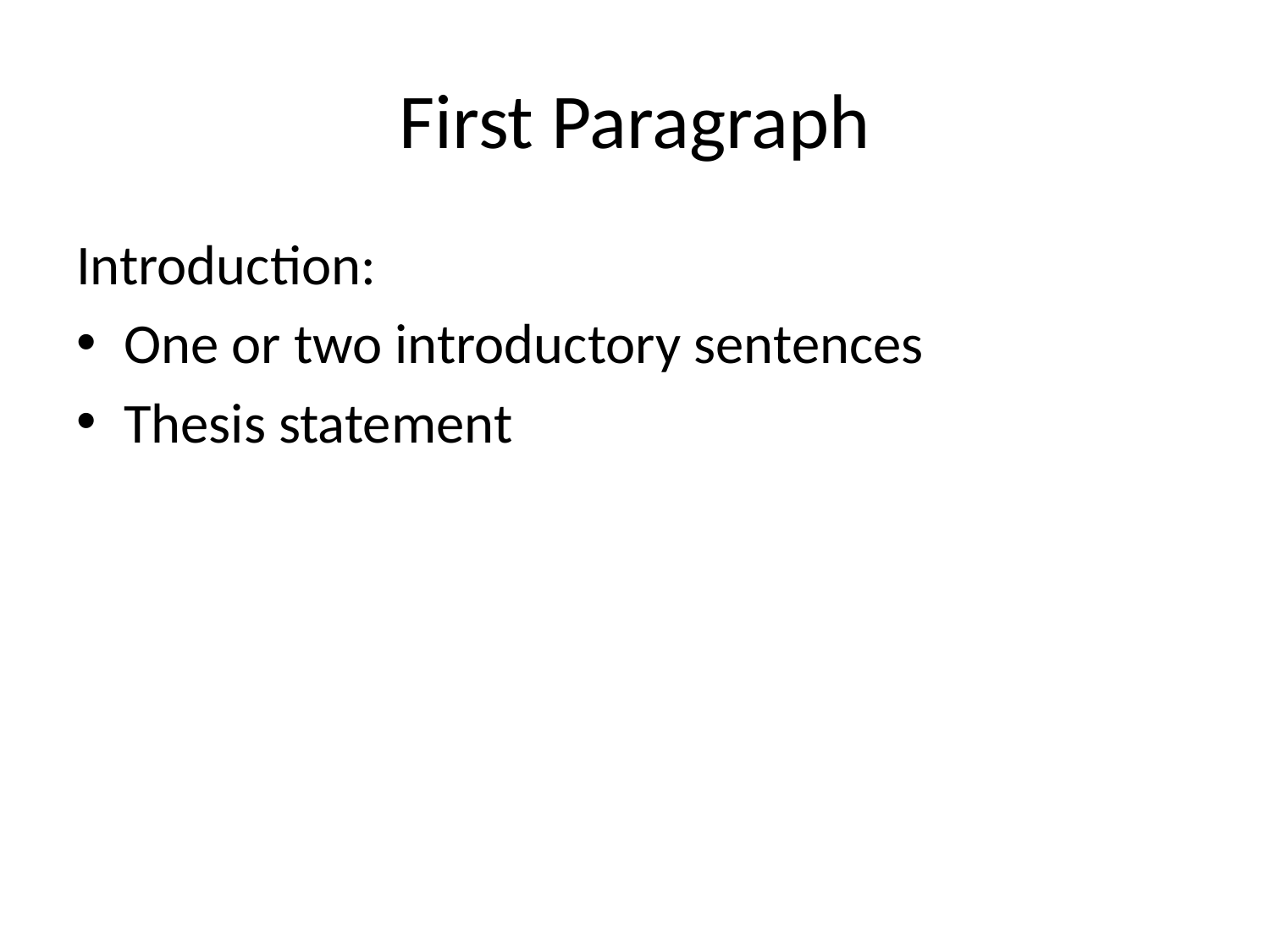

# First Paragraph
Introduction:
One or two introductory sentences
Thesis statement